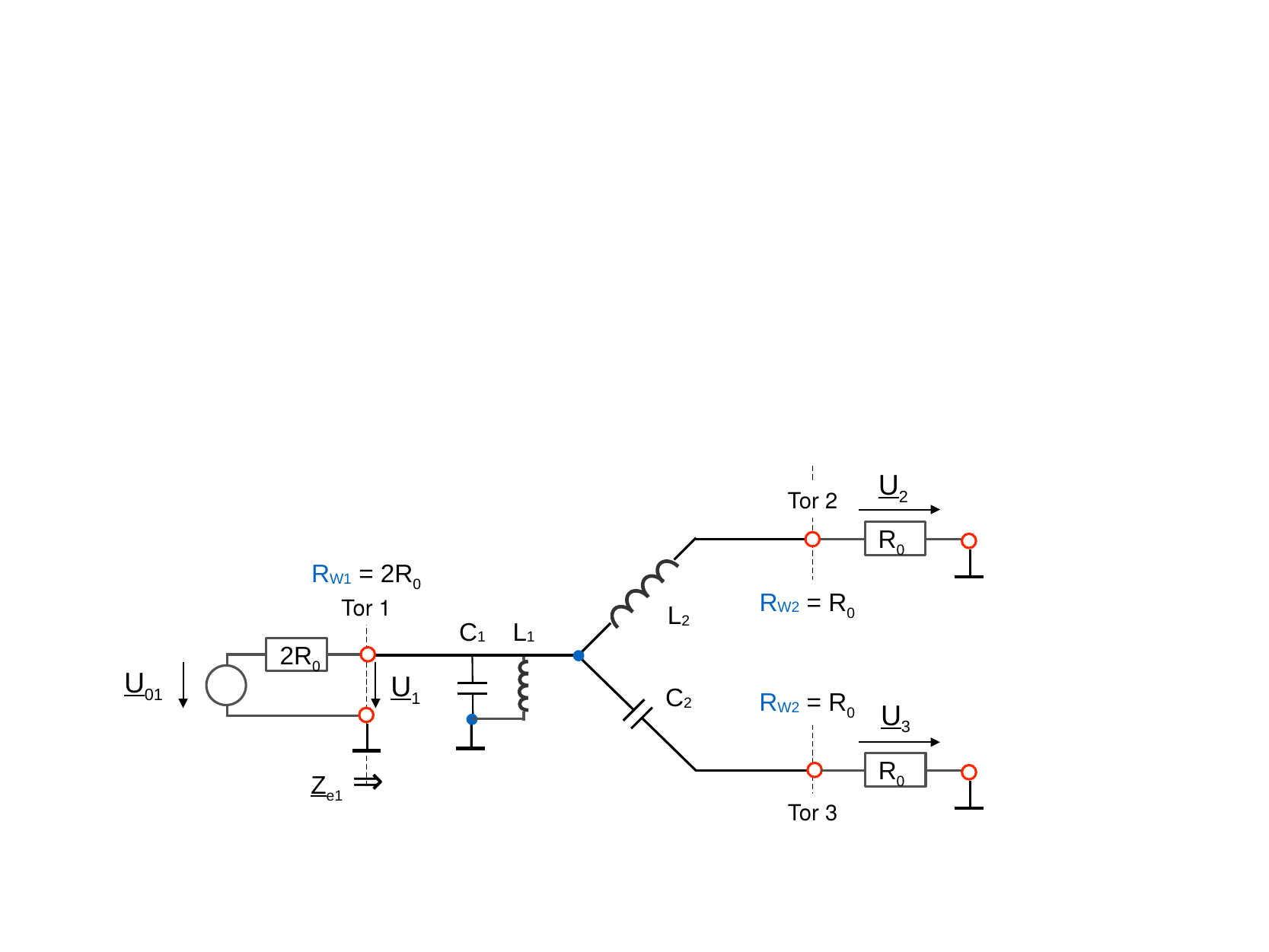

U2

Tor 2

R0

RW1 = 2R0

RW2 = R0
Tor 1
L2
C1
L1
2R0

U01
U1

C2

RW2 = R0

U3

R0

⇒
Ze1

Tor 3